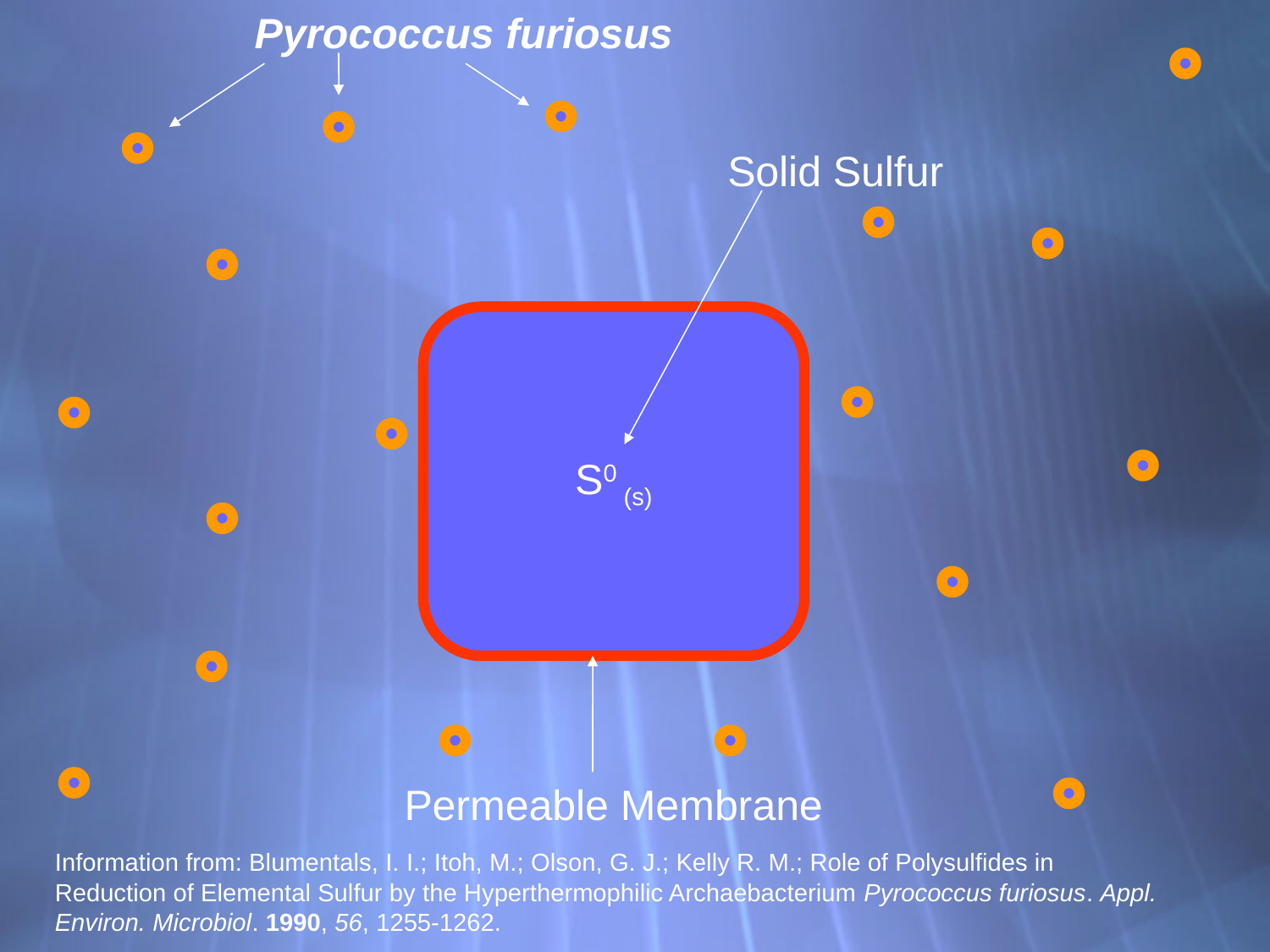

Pyrococcus furiosus

Solid Sulfur

S0 (s)

Permeable Membrane

Information from: Blumentals, I. I.; Itoh, M.; Olson, G. J.; Kelly R. M.; Role of Polysulfides in Reduction of Elemental Sulfur by the Hyperthermophilic Archaebacterium Pyrococcus furiosus. Appl. Environ. Microbiol. 1990, 56, 1255-1262.